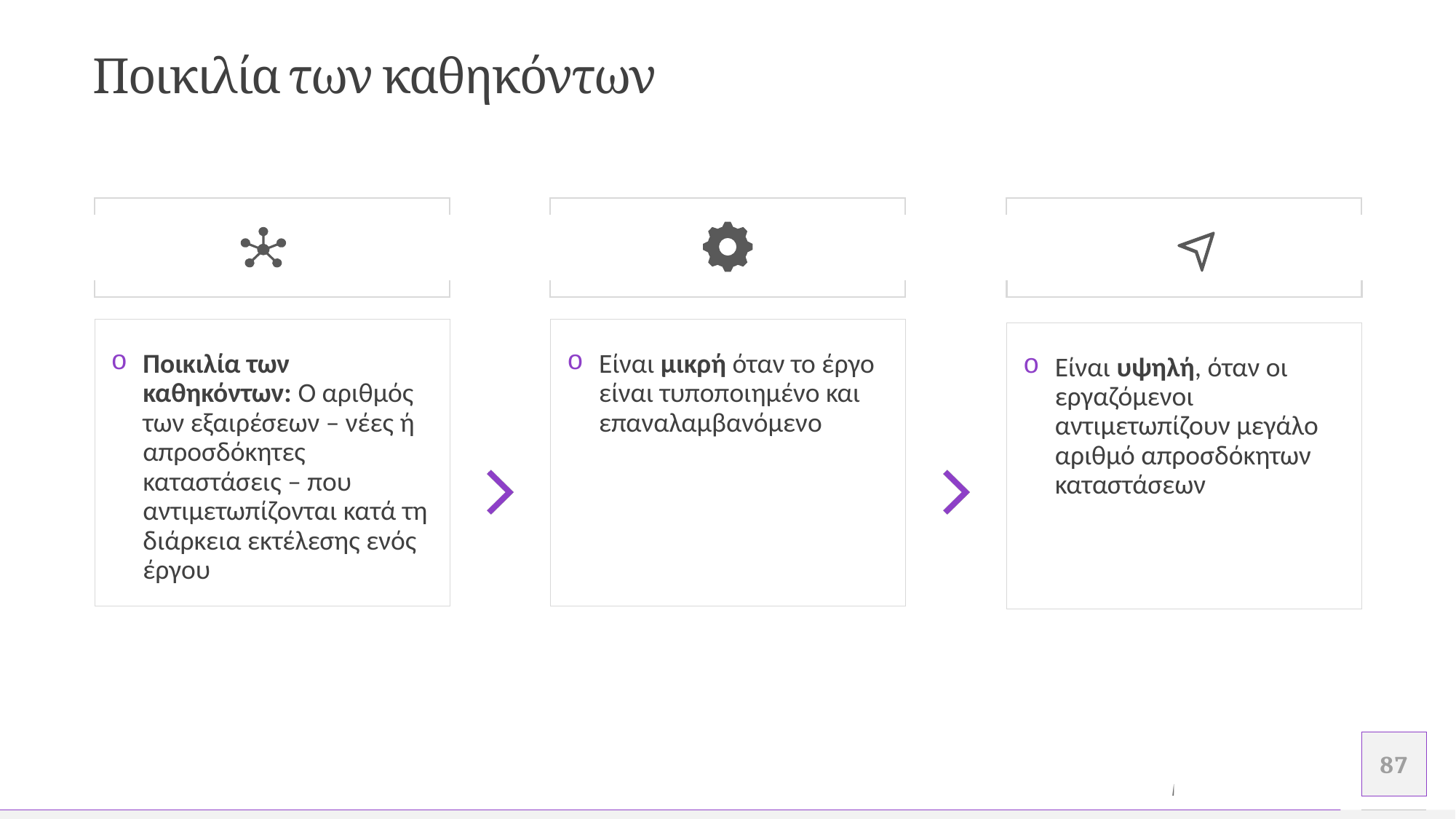

# Ποικιλία των καθηκόντων

Ποικιλία των καθηκόντων: Ο αριθμός των εξαιρέσεων – νέες ή απροσδόκητες καταστάσεις – που αντιμετωπίζονται κατά τη διάρκεια εκτέλεσης ενός έργου
Είναι μικρή όταν το έργο είναι τυποποιημένο και επαναλαμβανόμενο
Είναι υψηλή, όταν οι εργαζόμενοι αντιμετωπίζουν μεγάλο αριθμό απροσδόκητων καταστάσεων
.
.
87
Προσθέστε υποσέλιδο